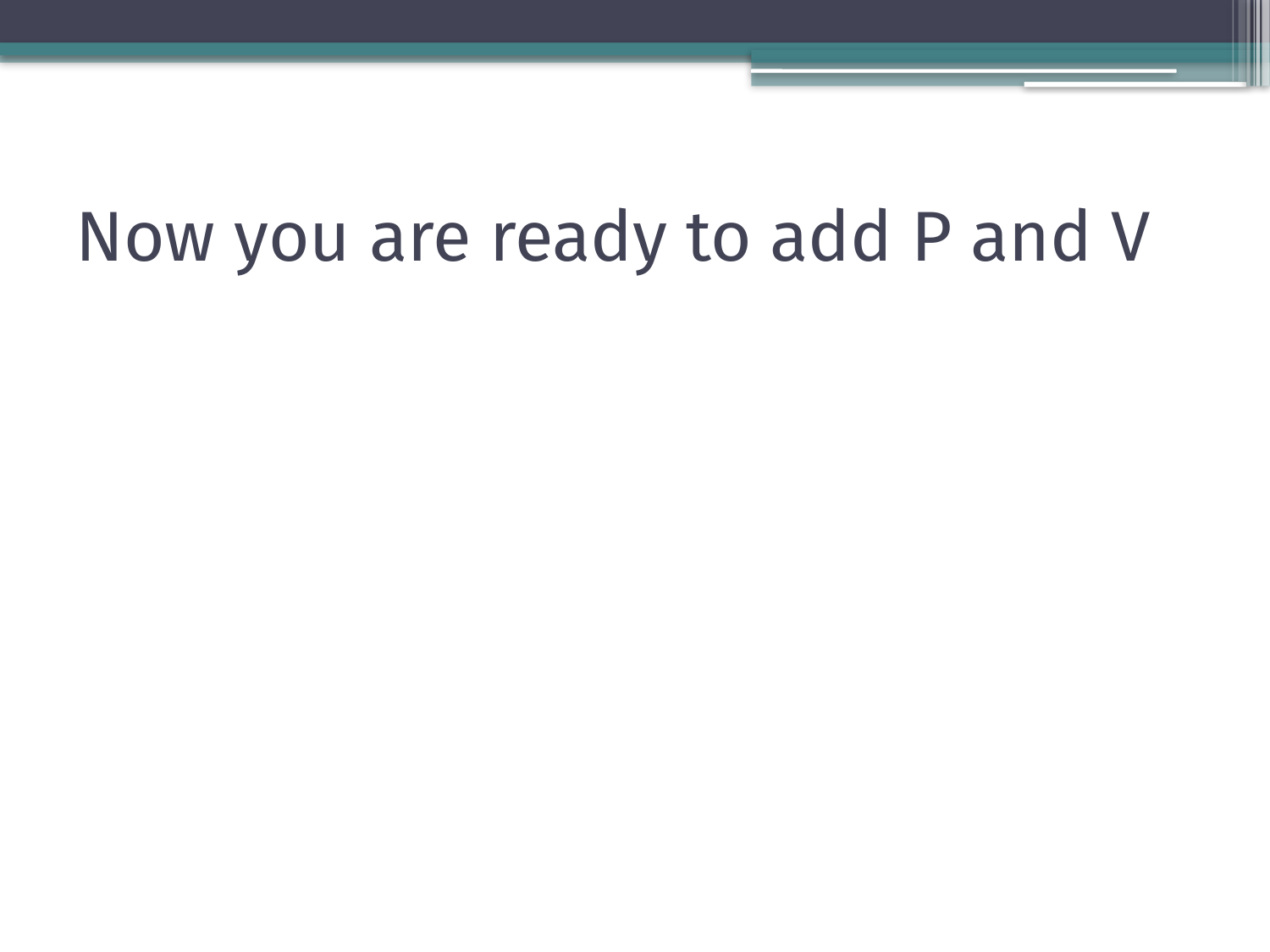

# Now you are ready to add P and V